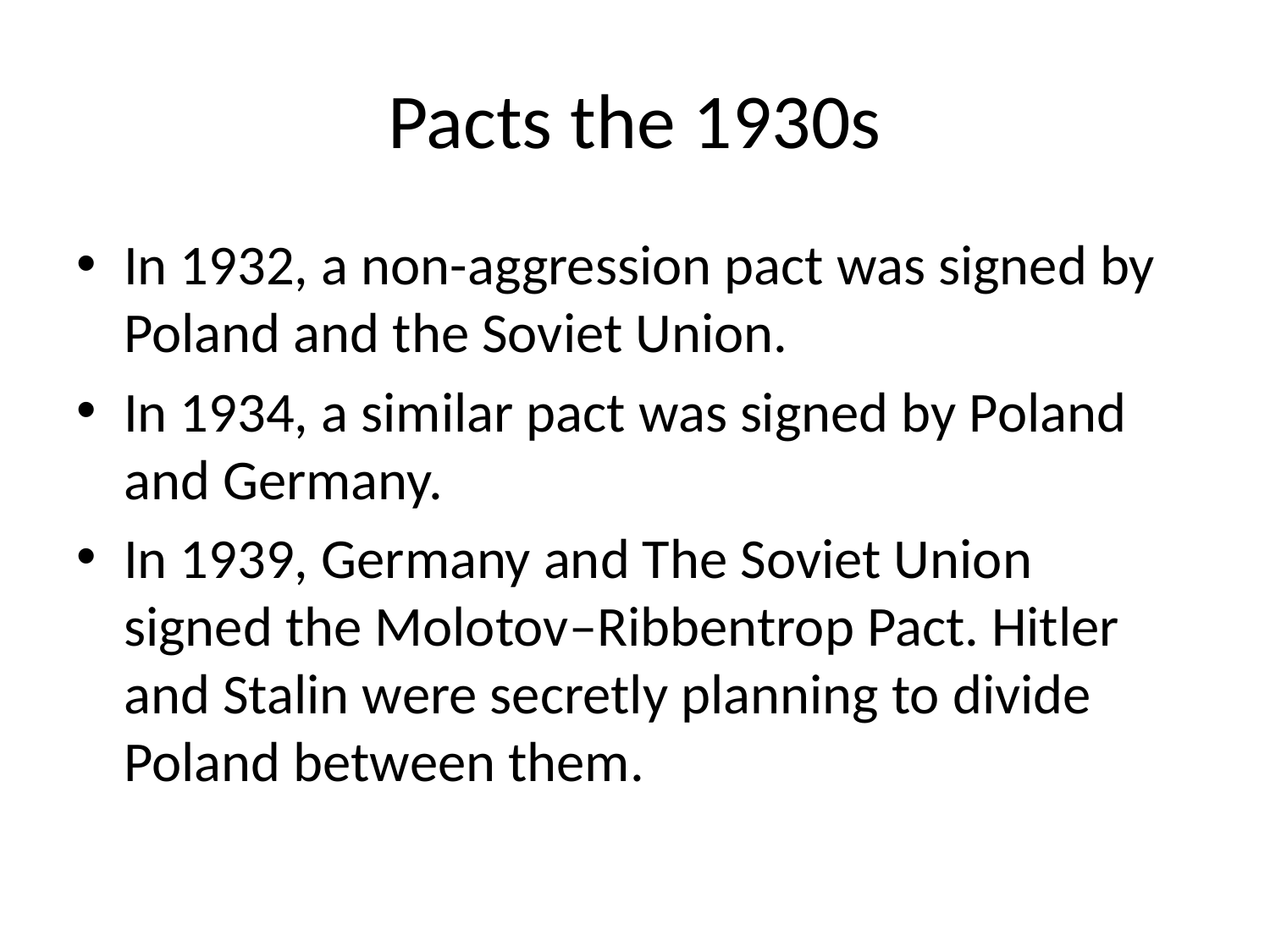

# Pacts the 1930s
In 1932, a non-aggression pact was signed by Poland and the Soviet Union.
In 1934, a similar pact was signed by Poland and Germany.
In 1939, Germany and The Soviet Union signed the Molotov–Ribbentrop Pact. Hitler and Stalin were secretly planning to divide Poland between them.